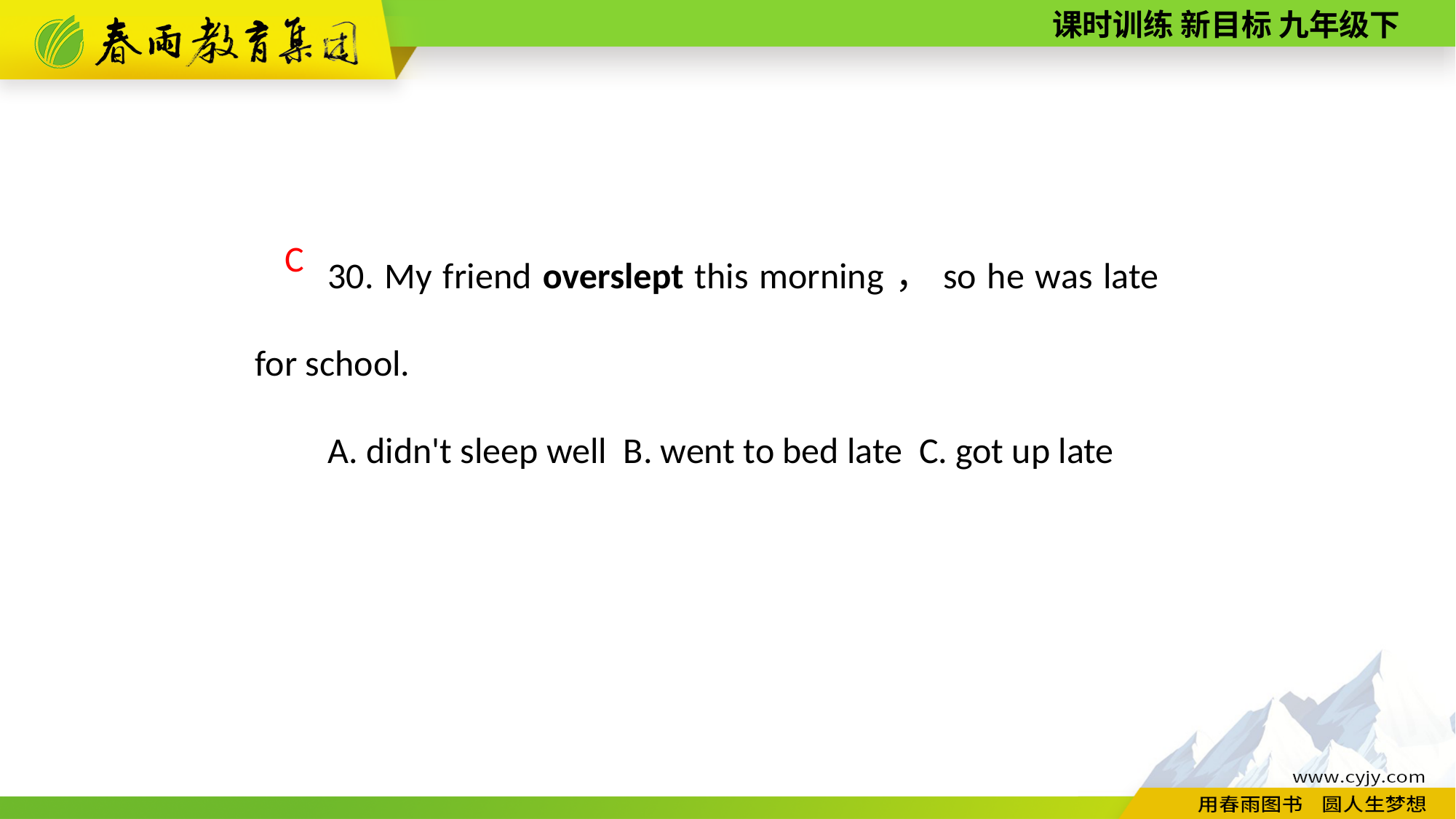

30. My friend overslept this morning，so he was late for school.
A. didn't sleep well  B. went to bed late  C. got up late
C